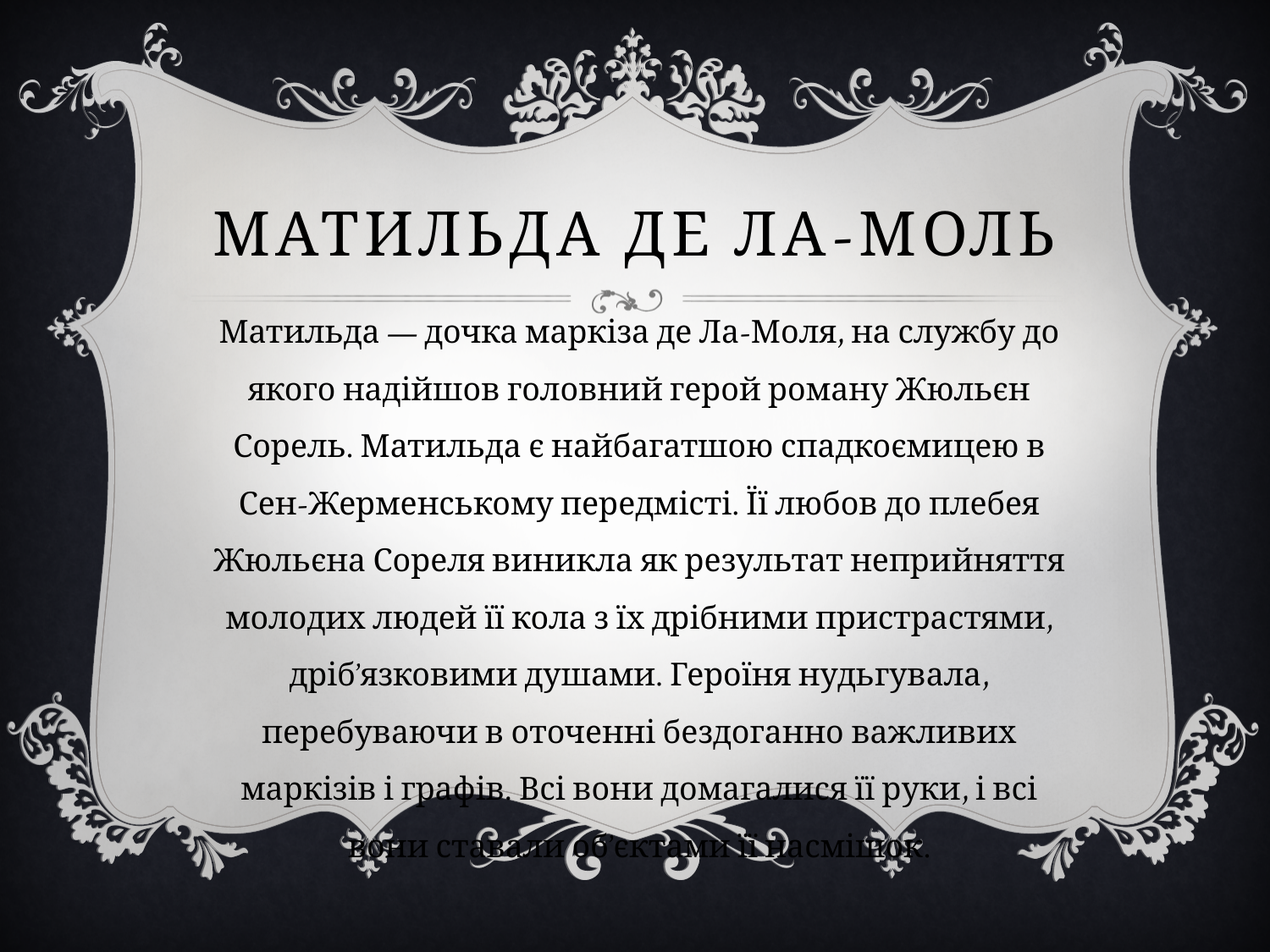

# Матильда де ла-моль
Матильда — дочка маркіза де Ла-Моля, на службу до якого надійшов головний герой роману Жюльєн Сорель. Матильда є найбагатшою спадкоємицею в Сен-Жерменському передмісті. Її любов до плебея Жюльєна Сореля виникла як результат неприйняття молодих людей її кола з їх дрібними пристрастями, дріб’язковими душами. Героїня нудьгувала, перебуваючи в оточенні бездоганно важливих маркізів і графів. Всі вони домагалися її руки, і всі вони ставали об’єктами її насмішок.